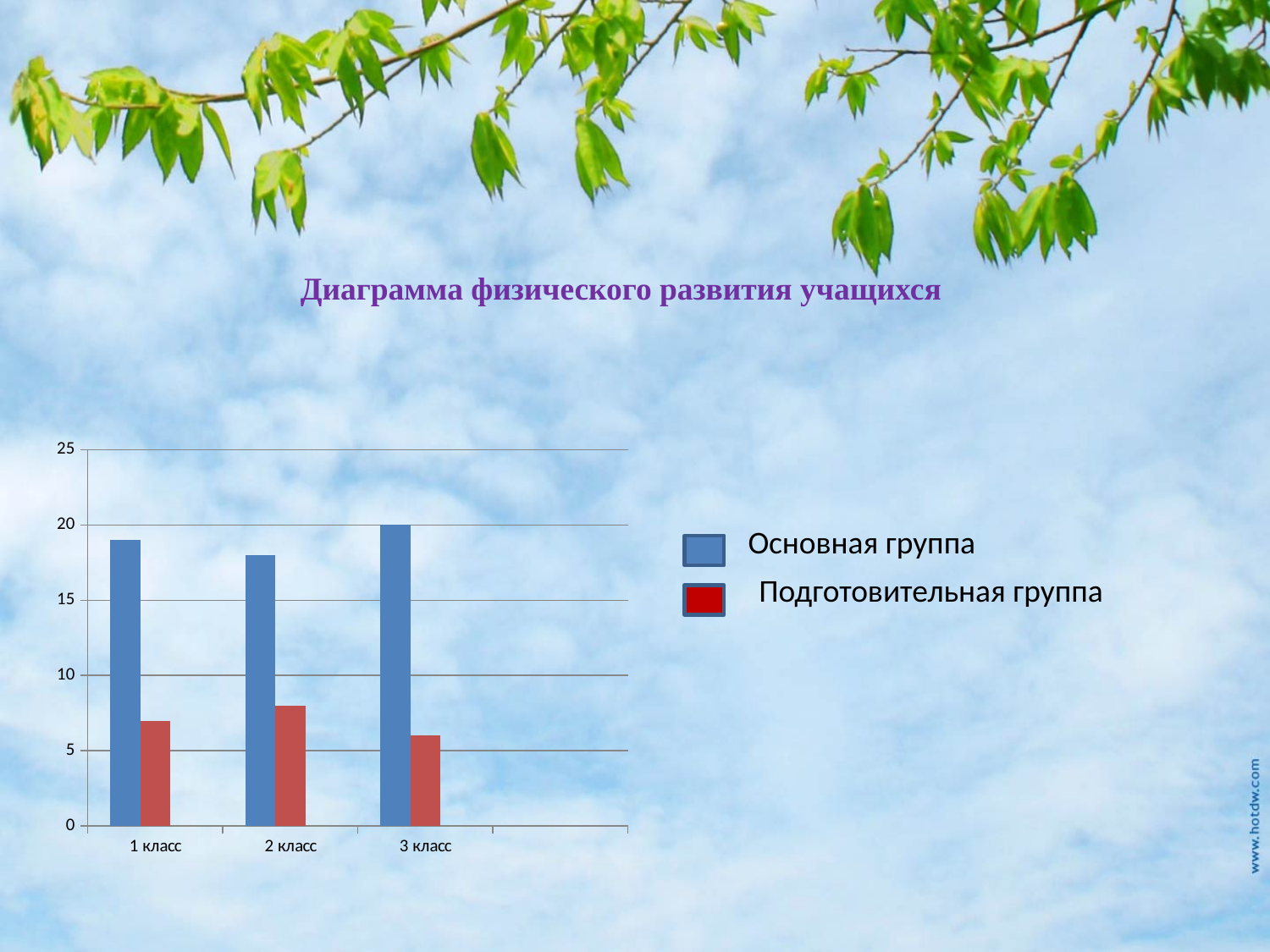

# Диаграмма физического развития учащихся

        Основная группа
              Подготовительная группа

### Chart

| Category | Ряд 1 | Ряд 2 | Ряд 3 |
|---|---|---|---|
| 1 класс | 19.0 | 7.0 | 0.0 |
| 2 класс | 18.0 | 8.0 | 0.0 |
| 3 класс | 20.0 | 6.0 | 0.0 |